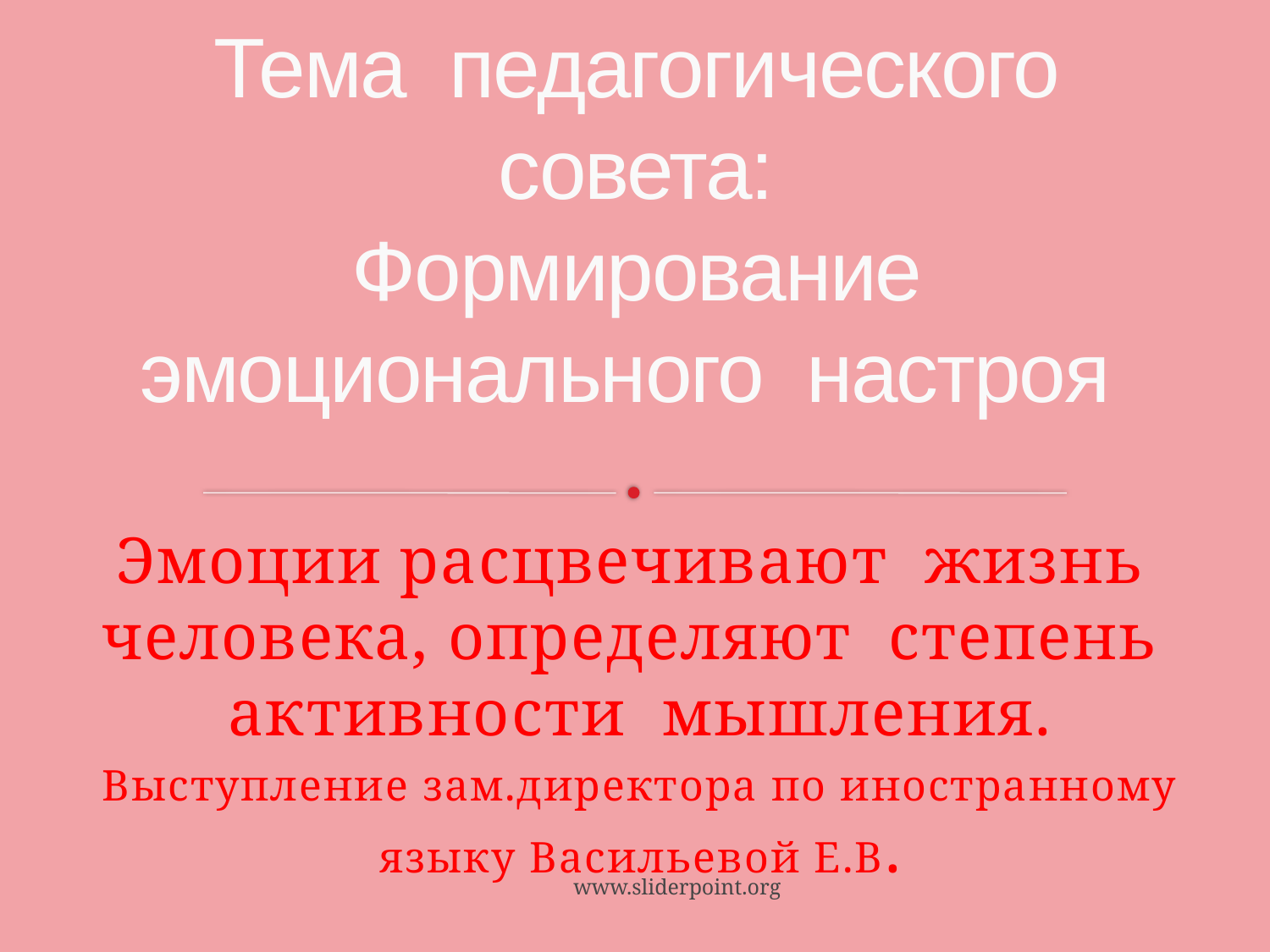

# Тема  педагогического совета: Формирование эмоционального  настроя
Эмоции расцвечивают  жизнь  человека, определяют  степень  активности  мышления.
Выступление зам.директора по иностранному языку Васильевой Е.В.
www.sliderpoint.org